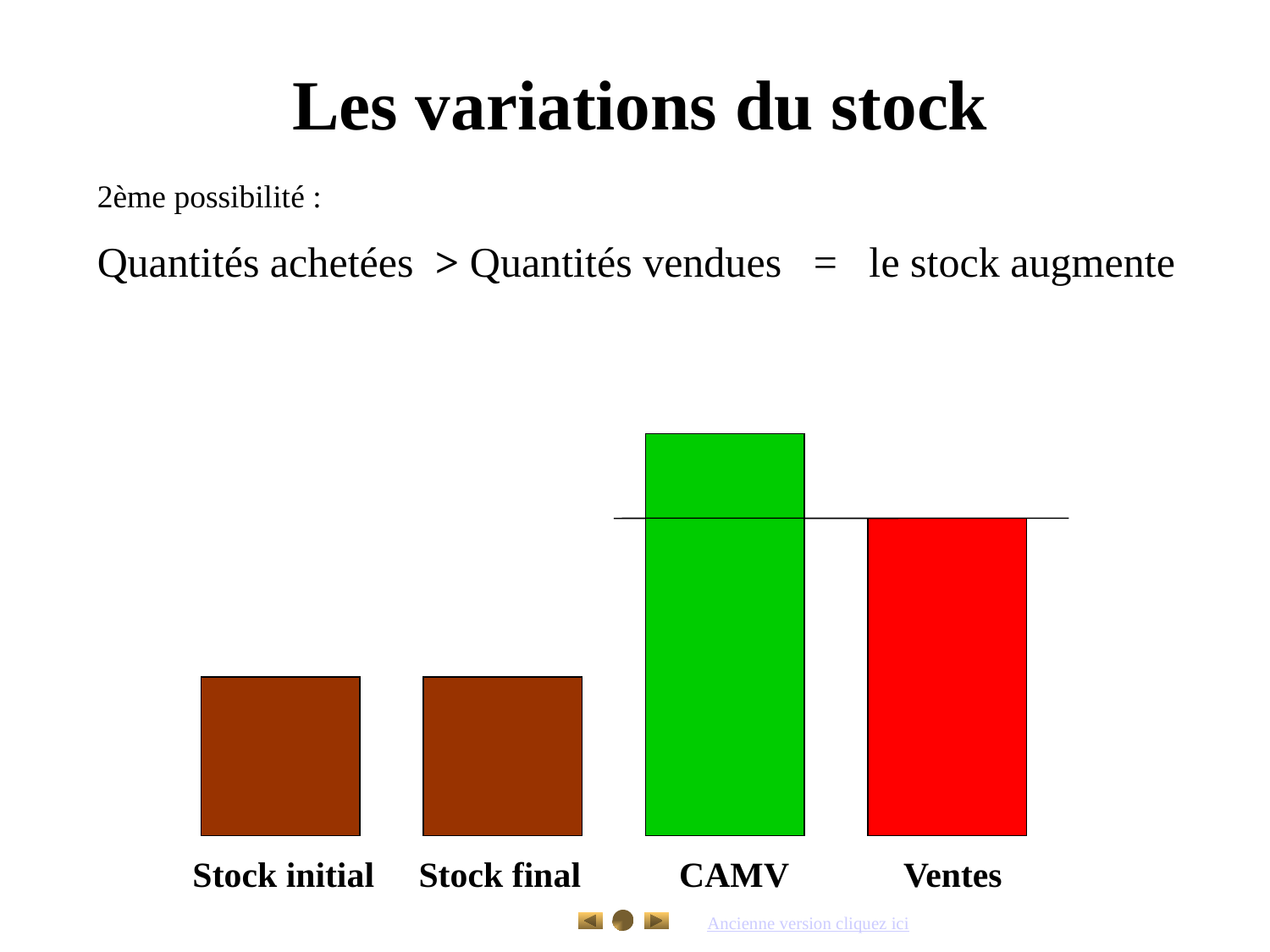

Les variations du stock
2ème possibilité :
Quantités achetées  > Quantités vendues   =   le stock augmente

PRAMA

Stock initial     Stock final           Achats              Ventes

Stock initial     Stock final           CAMV             Ventes
Ancienne version cliquez ici